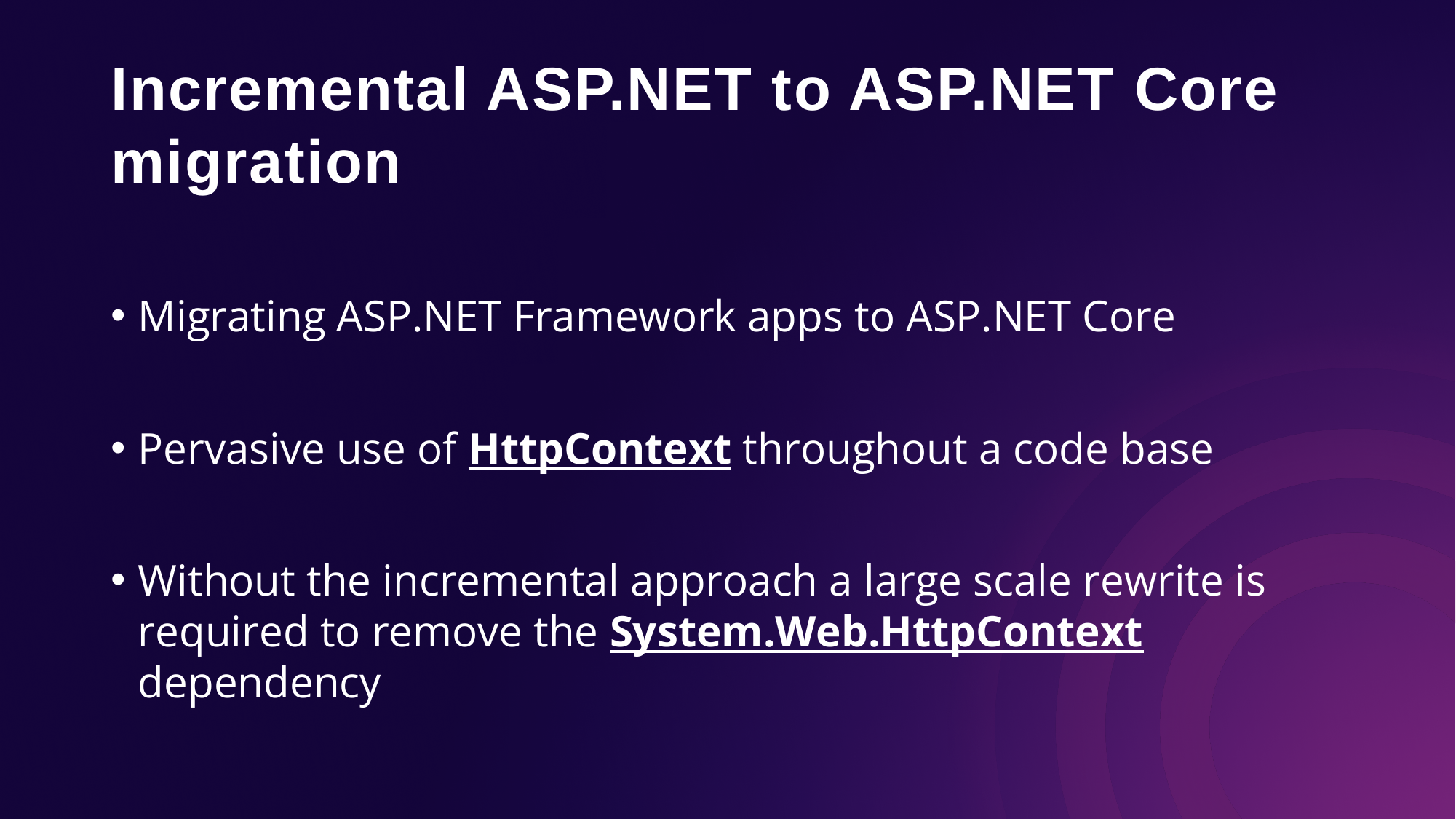

# Incremental ASP.NET to ASP.NET Core migration

Migrating ASP.NET Framework apps to ASP.NET Core

Pervasive use of HttpContext throughout a code base

Without the incremental approach a large scale rewrite is required to remove the System.Web.HttpContext dependency